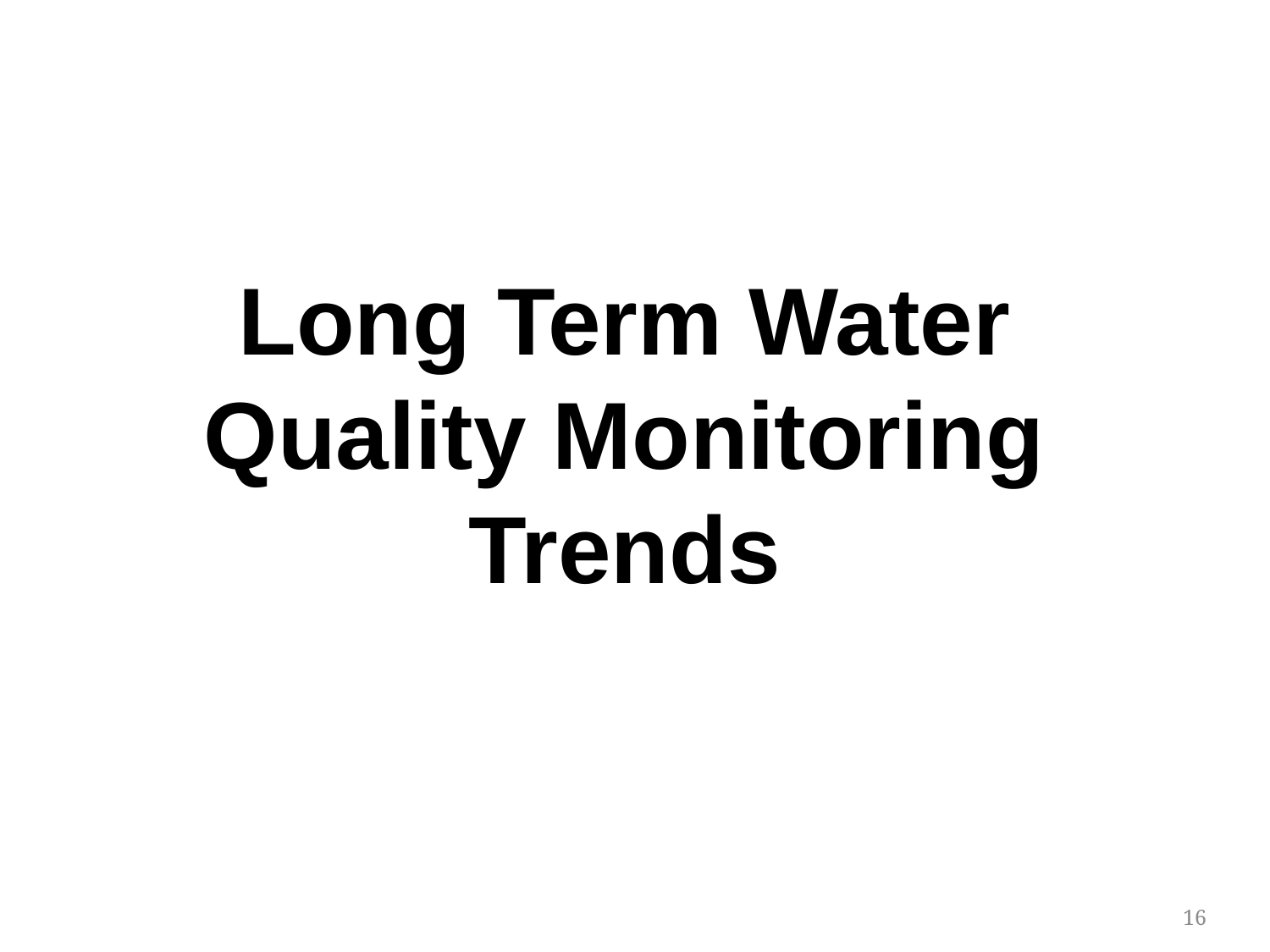

Long Term Water Quality Monitoring Trends
16